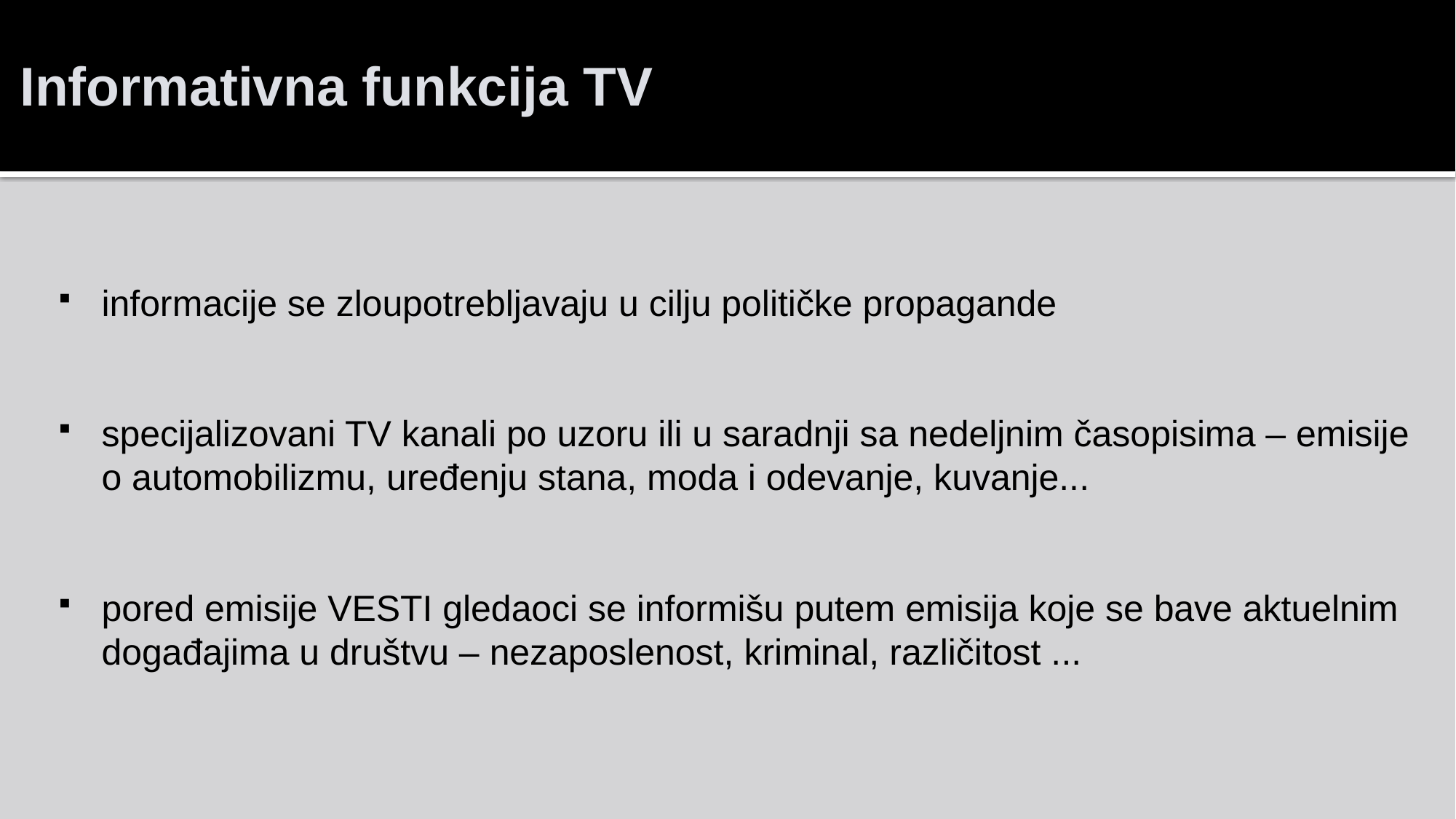

# Informativna funkcija TV

informacije se zloupotrebljavaju u cilju političke propagande

specijalizovani TV kanali po uzoru ili u saradnji sa nedeljnim časopisima – emisije o automobilizmu, uređenju stana, moda i odevanje, kuvanje...

pored emisije VESTI gledaoci se informišu putem emisija koje se bave aktuelnim događajima u društvu – nezaposlenost, kriminal, različitost ...